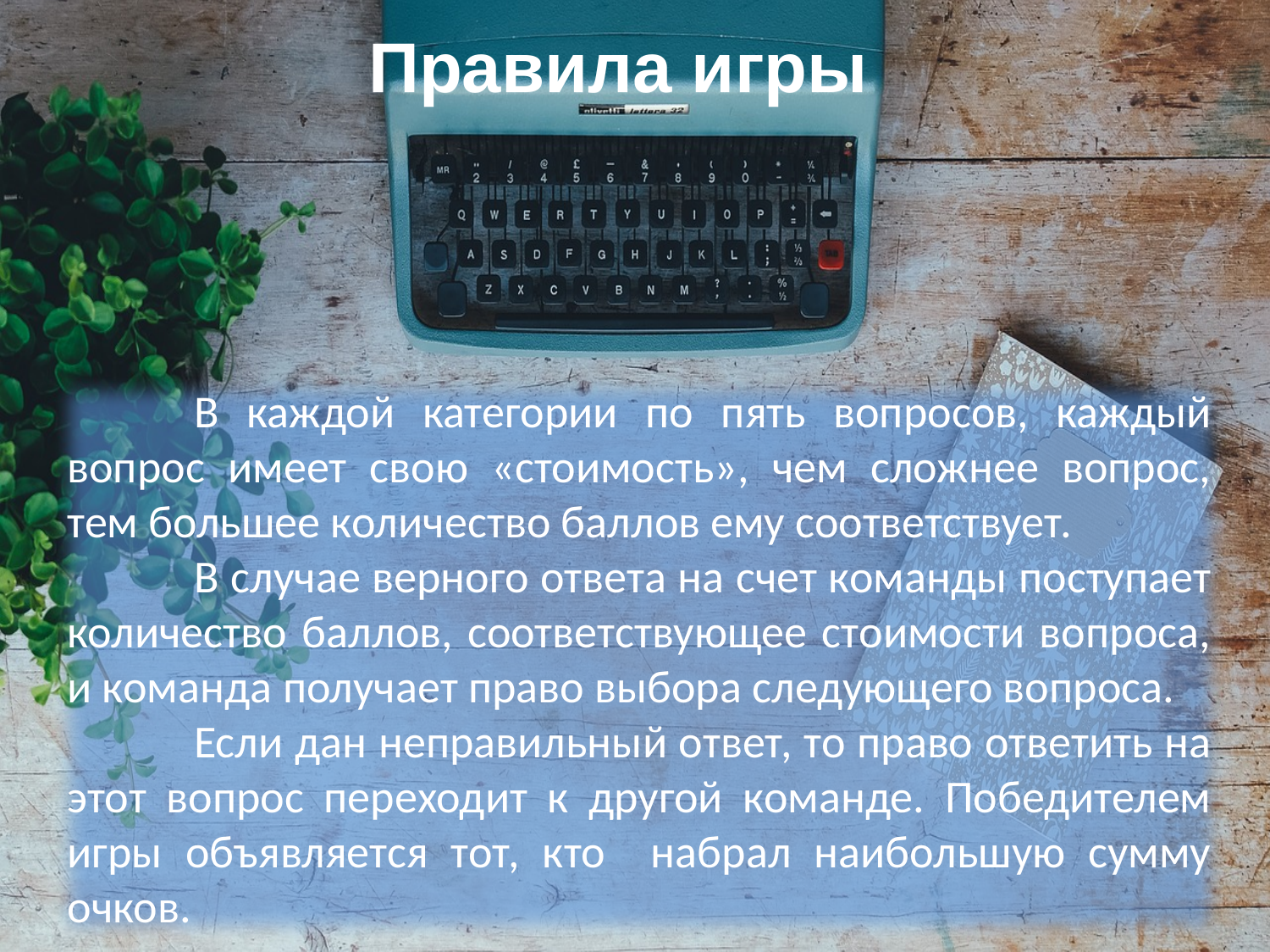

Правила игры
	В каждой категории по пять вопросов, каждый вопрос имеет свою «стоимость», чем сложнее вопрос, тем большее количество баллов ему соответствует.
	В случае верного ответа на счет команды поступает количество баллов, соответствующее стоимости вопроса, и команда получает право выбора следующего вопроса.
	Если дан неправильный ответ, то право ответить на этот вопрос переходит к другой команде. Победителем игры объявляется тот, кто  набрал наибольшую сумму очков.